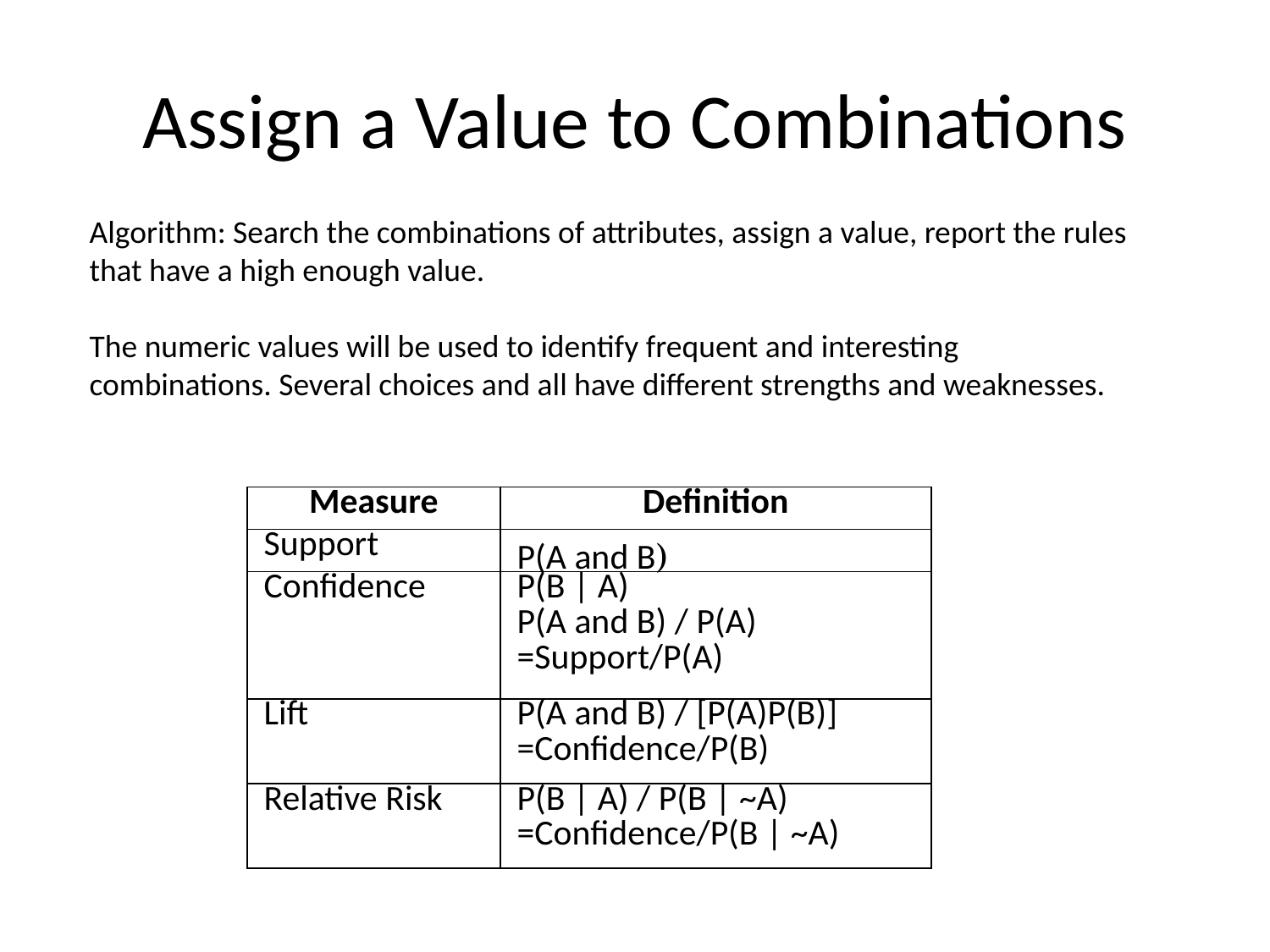

# Assign a Value to Combinations
Algorithm: Search the combinations of attributes, assign a value, report the rules that have a high enough value.

The numeric values will be used to identify frequent and interesting combinations. Several choices and all have different strengths and weaknesses.
| Measure | Definition |
| --- | --- |
| Support | P(A and B) |
| Confidence | P(B | A) P(A and B) / P(A) =Support/P(A) |
| Lift | P(A and B) / [P(A)P(B)] =Confidence/P(B) |
| Relative Risk | P(B | A) / P(B | ~A) =Confidence/P(B | ~A) |